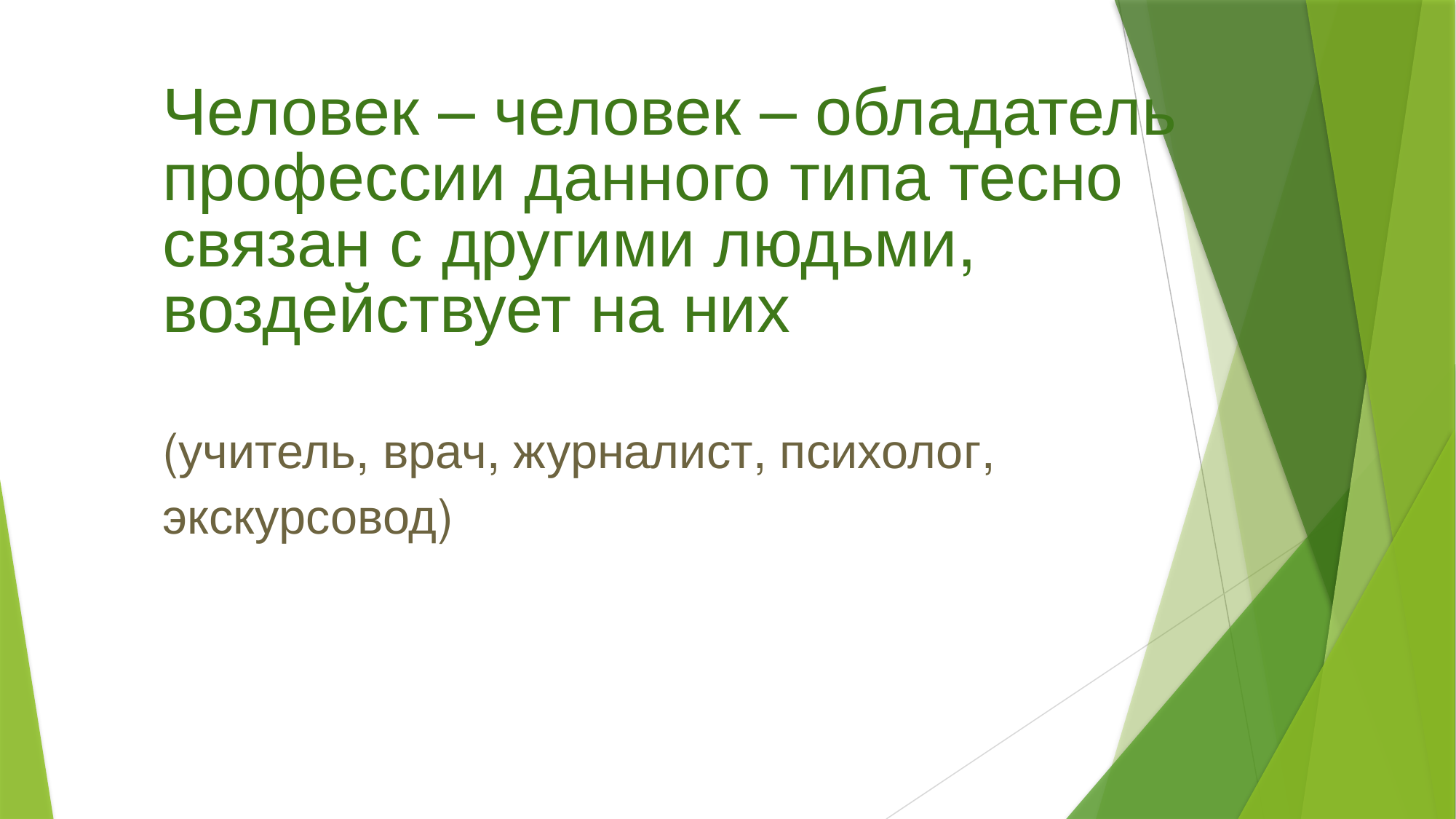

Человек – человек – обладатель

профессии данного типа тесно

связан с другими людьми,

воздействует на них

(учитель, врач, журналист, психолог,

экскурсовод)